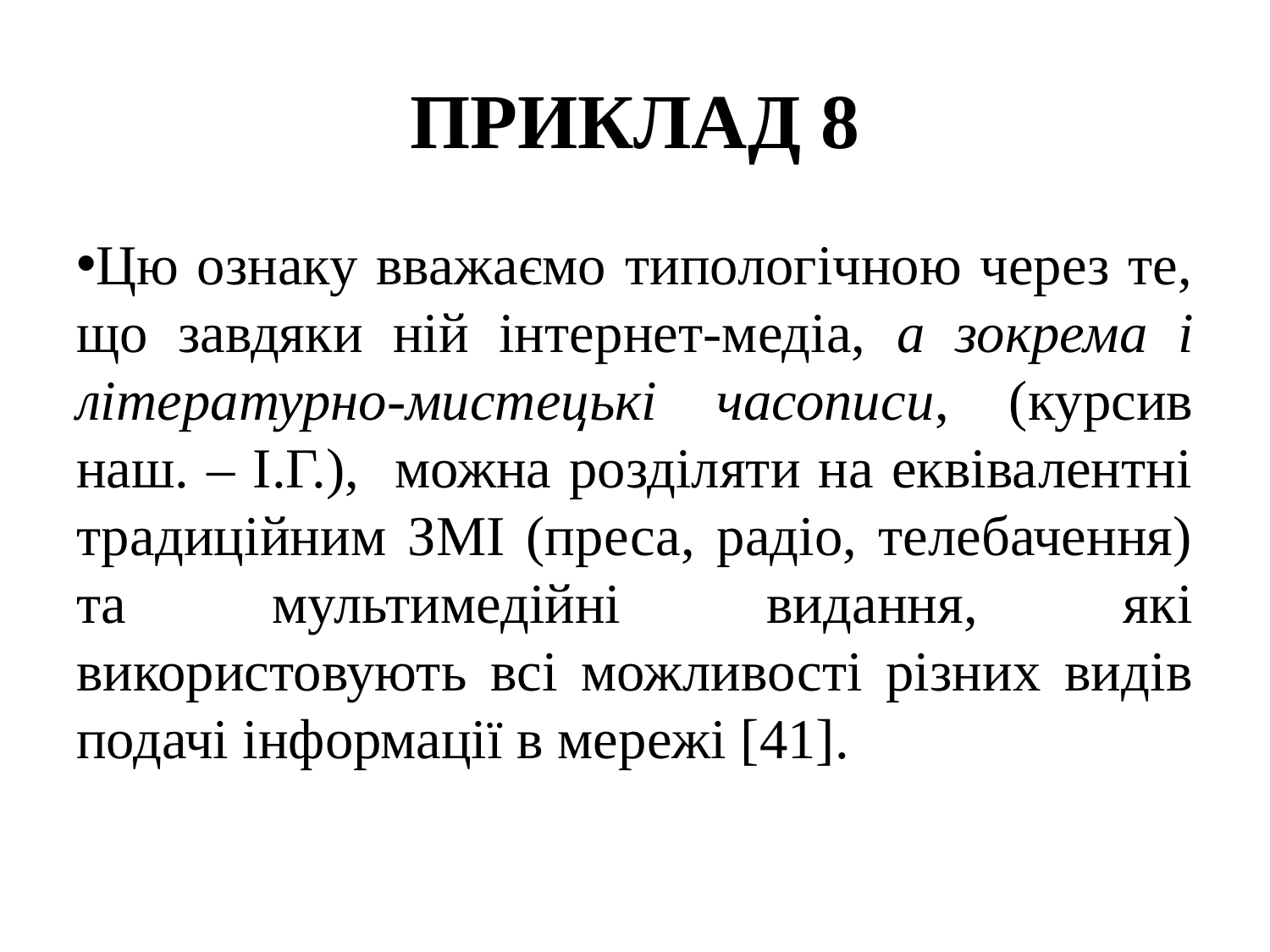

# ПРИКЛАД 8
Цю ознаку вважаємо типологічною через те, що завдяки ній інтернет-медіа, а зокрема і літературно-мистецькі часописи, (курсив наш. – І.Г.),  можна розділяти на еквівалентні традиційним ЗМІ (преса, радіо, телебачення) та мультимедійні видання, які використовують всі можливості різних видів подачі інформації в мережі [41].